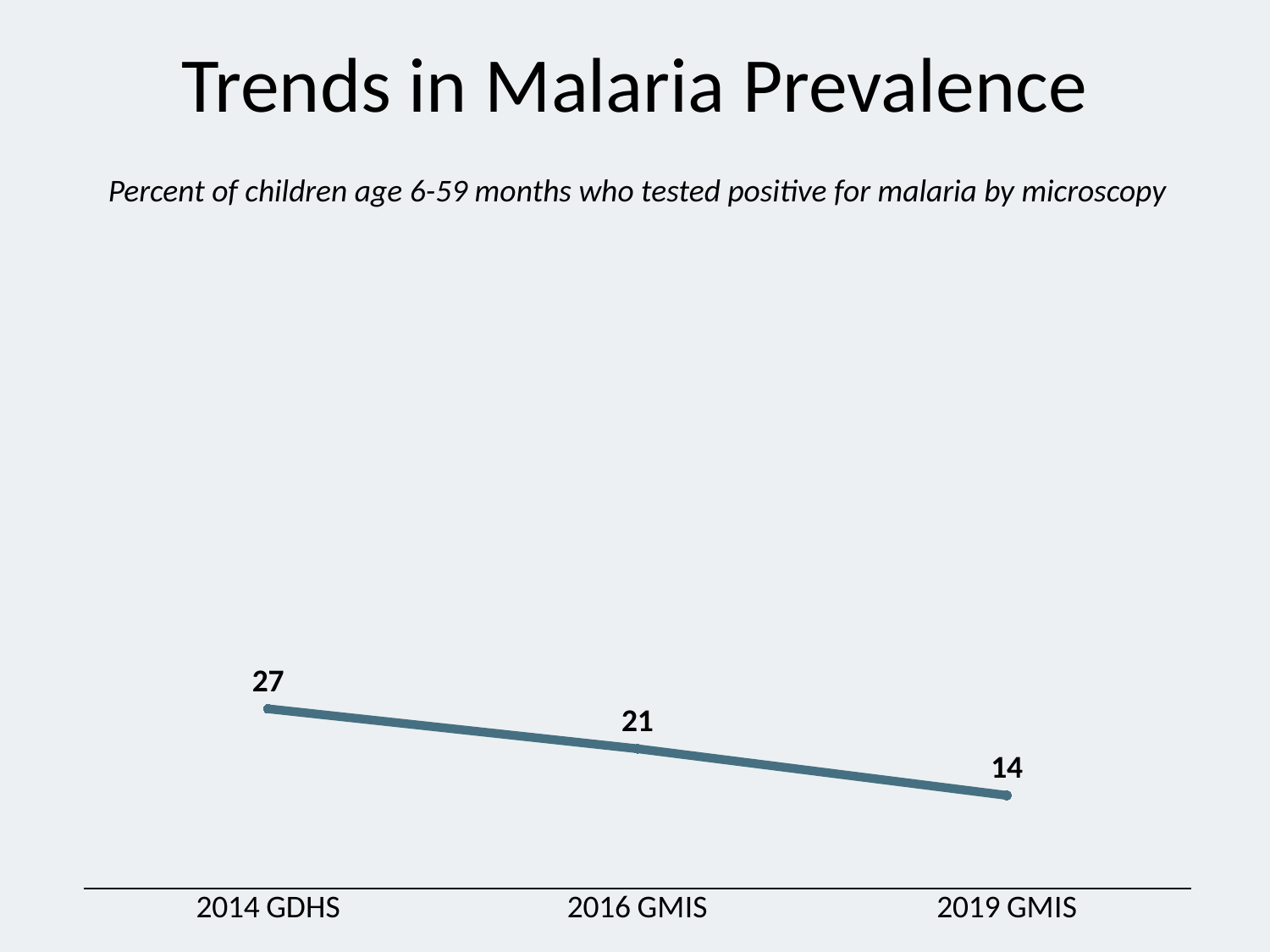

# Trends in Malaria Prevalence
Percent of children age 6-59 months who tested positive for malaria by microscopy

### Chart

| Category | Series 1 |
|---|---|
| 2014 GDHS | 27.0 |
| 2016 GMIS | 21.0 |
| 2019 GMIS | 14.0 |